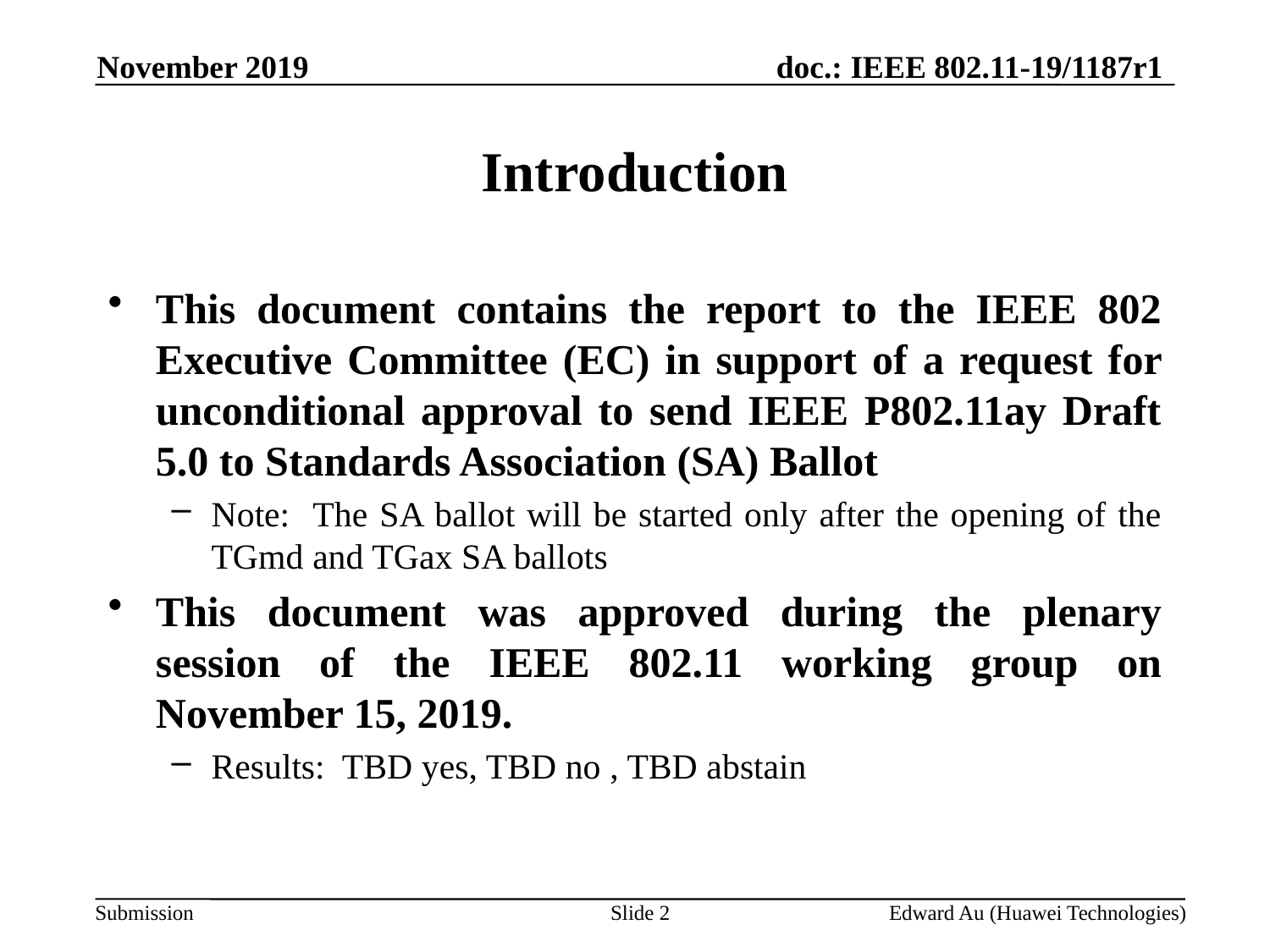

November 2019
# Introduction
This document contains the report to the IEEE 802 Executive Committee (EC) in support of a request for unconditional approval to send IEEE P802.11ay Draft 5.0 to Standards Association (SA) Ballot
Note:  The SA ballot will be started only after the opening of the TGmd and TGax SA ballots
This document was approved during the plenary session of the IEEE 802.11 working group on November 15, 2019.
Results:  TBD yes, TBD no , TBD abstain
Slide 2
Edward Au (Huawei Technologies)